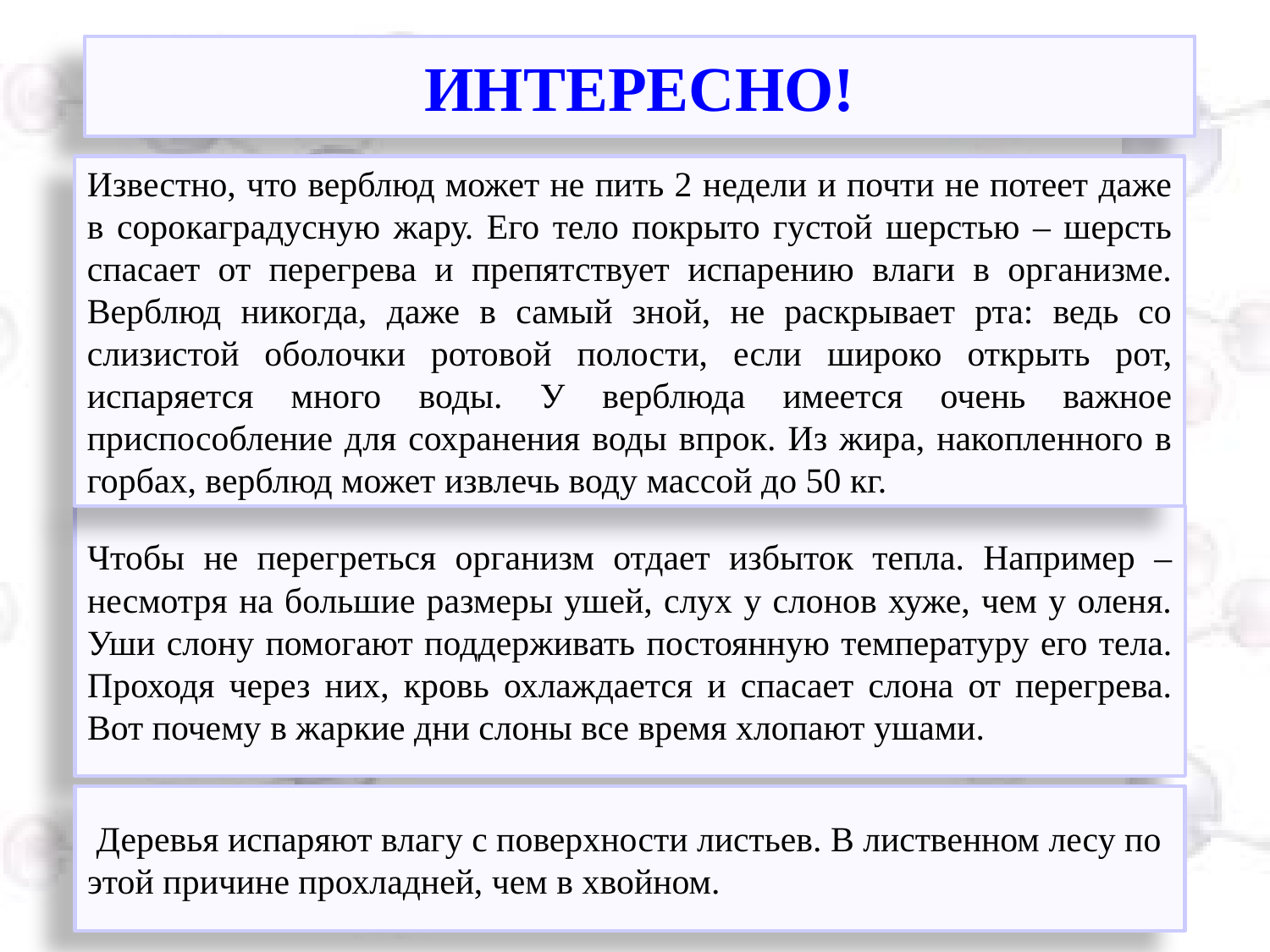

Интересно!
Известно, что верблюд может не пить 2 недели и почти не потеет даже в сорокаградусную жару. Его тело покрыто густой шерстью – шерсть спасает от перегрева и препятствует испарению влаги в организме. Верблюд никогда, даже в самый зной, не раскрывает рта: ведь со слизистой оболочки ротовой полости, если широко открыть рот, испаряется много воды. У верблюда имеется очень важное приспособление для сохранения воды впрок. Из жира, накопленного в горбах, верблюд может извлечь воду массой до 50 кг.
Чтобы не перегреться организм отдает избыток тепла. Например – несмотря на большие размеры ушей, слух у слонов хуже, чем у оленя. Уши слону помогают поддерживать постоянную температуру его тела. Проходя через них, кровь охлаждается и спасает слона от перегрева. Вот почему в жаркие дни слоны все время хлопают ушами.
 Деревья испаряют влагу с поверхности листьев. В лиственном лесу по этой причине прохладней, чем в хвойном.